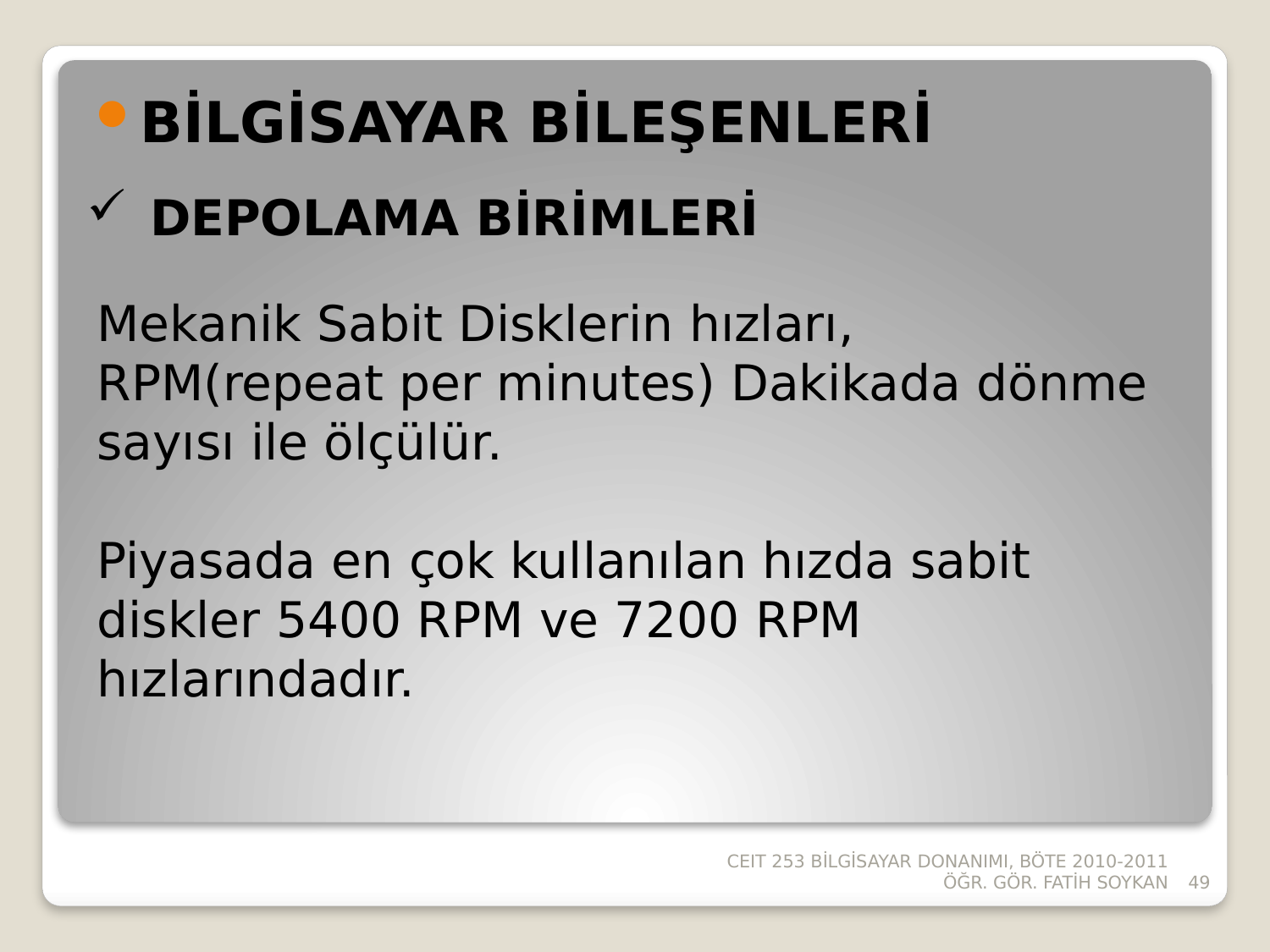

BİLGİSAYAR BİLEŞENLERİ

DEPOLAMA BİRİMLERİ
Mekanik Sabit Disklerin hızları, RPM(repeat per minutes) Dakikada dönme sayısı ile ölçülür.

Piyasada en çok kullanılan hızda sabit diskler 5400 RPM ve 7200 RPM hızlarındadır.
CEIT 253 BİLGİSAYAR DONANIMI, BÖTE 2010-2011 ÖĞR. GÖR. FATİH SOYKAN
49